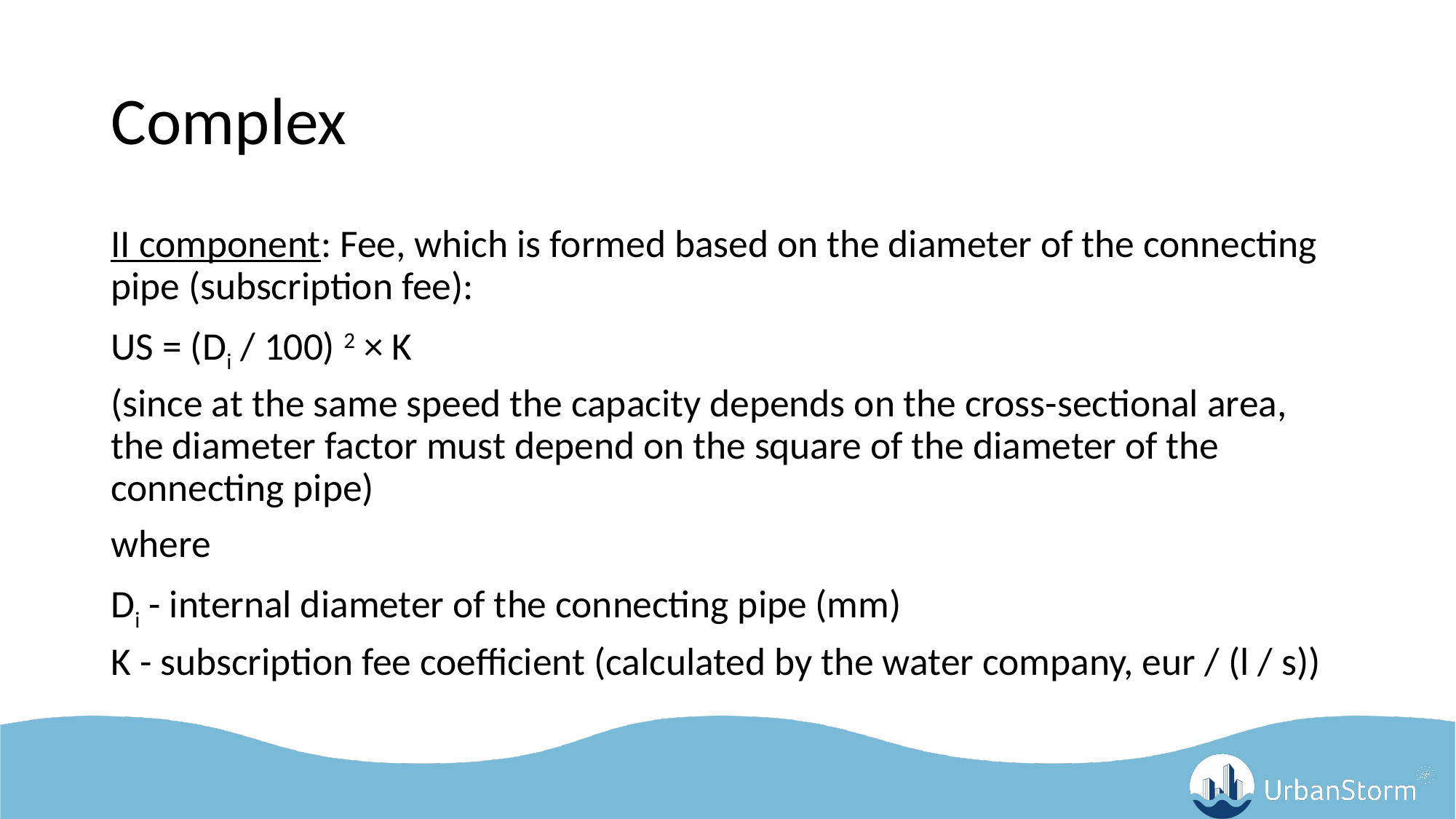

# Complex
II component: Fee, which is formed based on the diameter of the connecting pipe (subscription fee):
US = (Di / 100) 2 × K
(since at the same speed the capacity depends on the cross-sectional area, the diameter factor must depend on the square of the diameter of the connecting pipe)
where
Di - internal diameter of the connecting pipe (mm)
K - subscription fee coefficient (calculated by the water company, eur / (l / s))